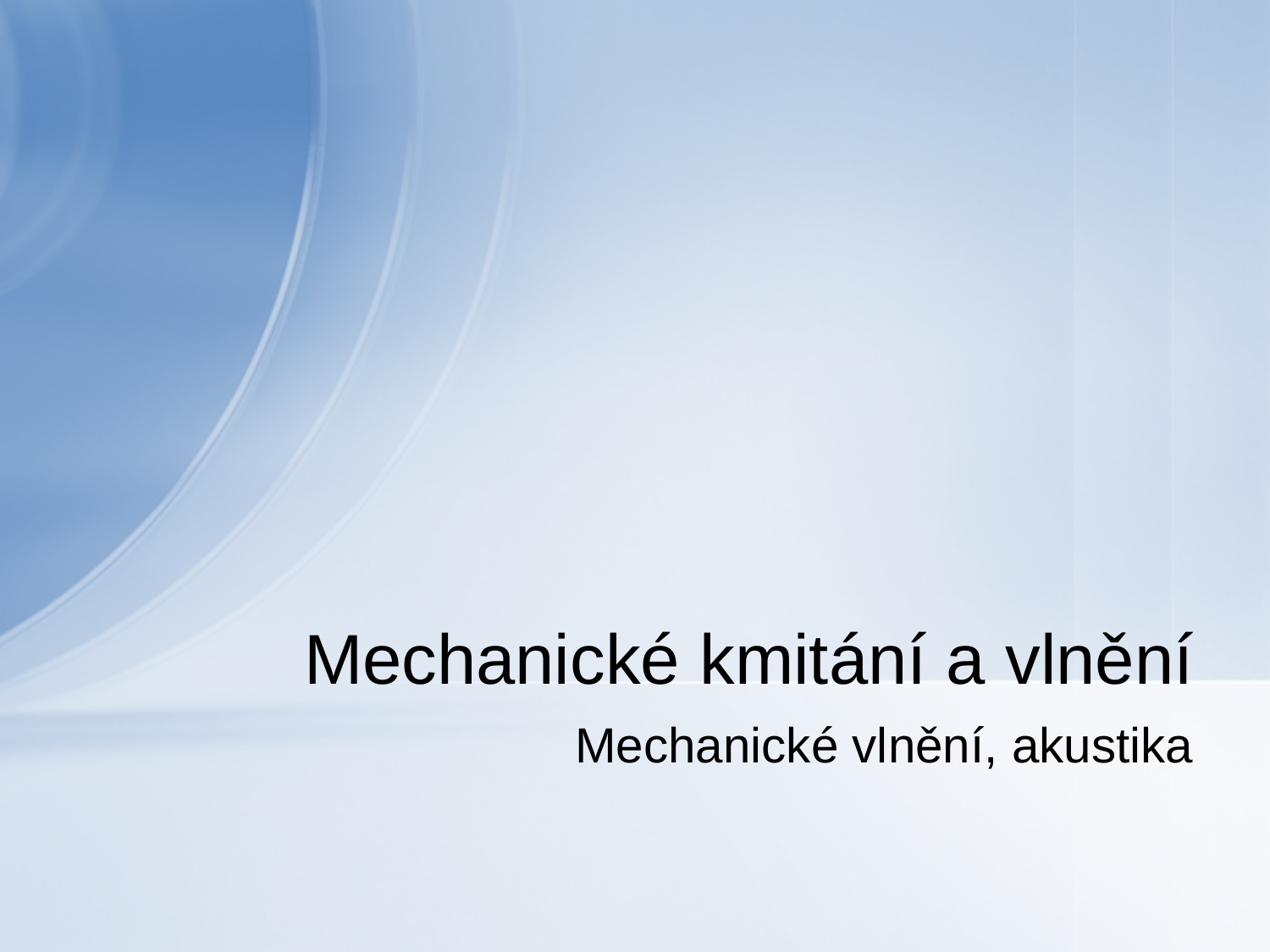

# Mechanické kmitání a vlnění
Mechanické vlnění, akustika